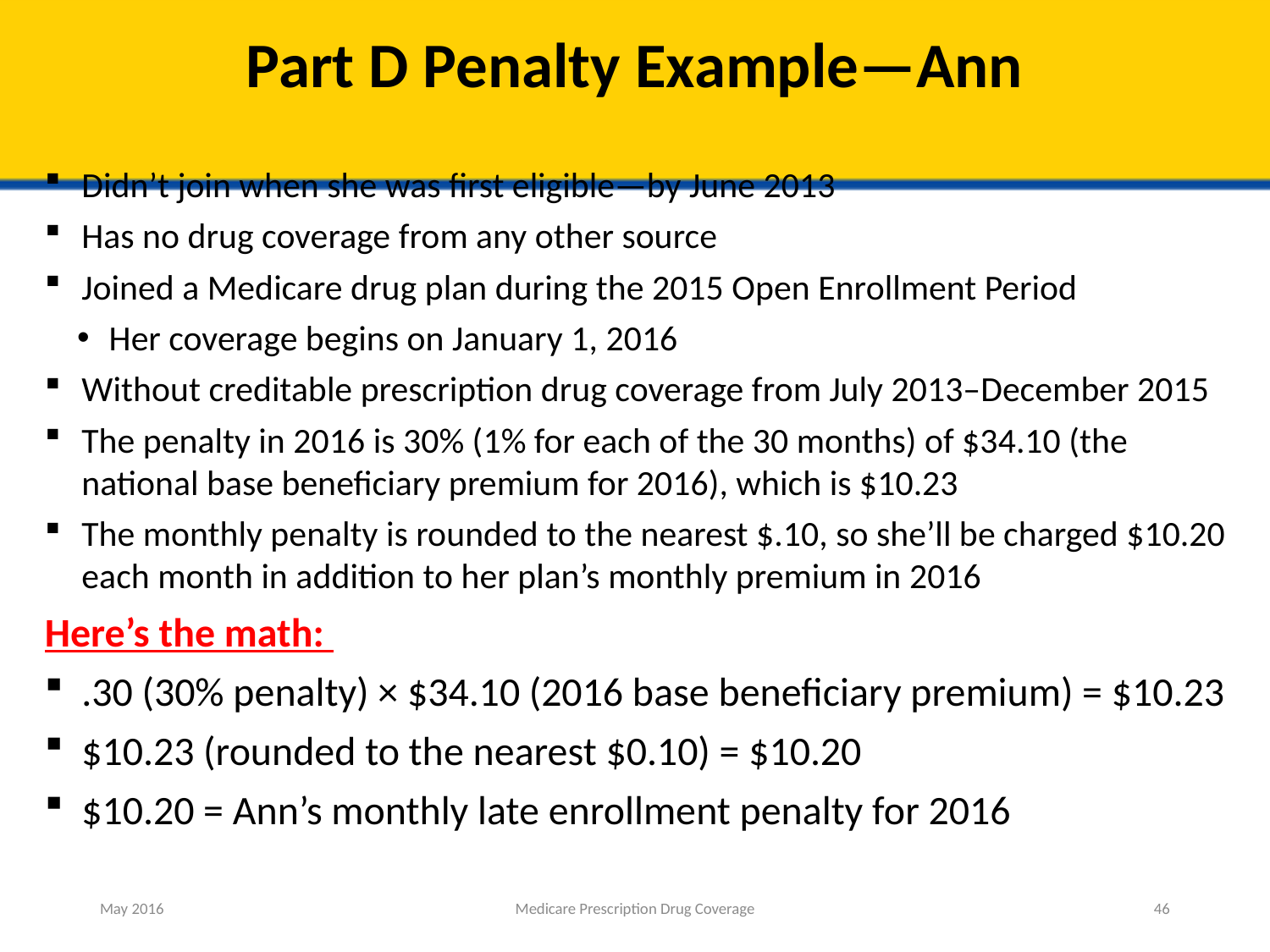

# Part D Penalty Example—Ann
Didn’t join when she was first eligible—by June 2013
Has no drug coverage from any other source
Joined a Medicare drug plan during the 2015 Open Enrollment Period
Her coverage begins on January 1, 2016
Without creditable prescription drug coverage from July 2013–December 2015
The penalty in 2016 is 30% (1% for each of the 30 months) of $34.10 (the national base beneficiary premium for 2016), which is $10.23
The monthly penalty is rounded to the nearest $.10, so she’ll be charged $10.20 each month in addition to her plan’s monthly premium in 2016
Here’s the math:
.30 (30% penalty) × $34.10 (2016 base beneficiary premium) = $10.23
$10.23 (rounded to the nearest $0.10) = $10.20
$10.20 = Ann’s monthly late enrollment penalty for 2016

May 2016
Medicare Prescription Drug Coverage
46